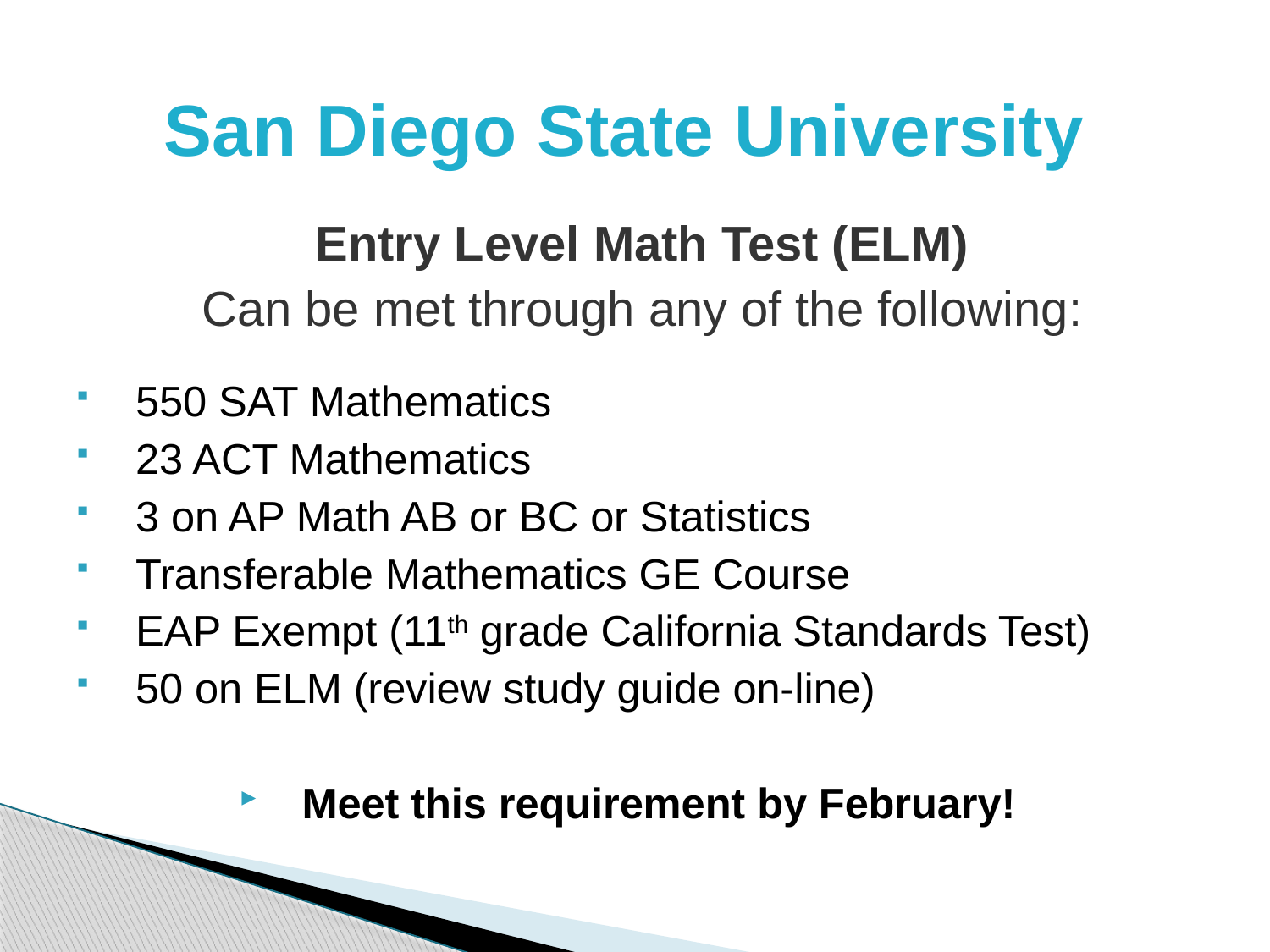

# San Diego State University
Entry Level Math Test (ELM)
Can be met through any of the following:

550 SAT Mathematics
23 ACT Mathematics
3 on AP Math AB or BC or Statistics
Transferable Mathematics GE Course
EAP Exempt (11th grade California Standards Test)
50 on ELM (review study guide on-line)

Meet this requirement by February!